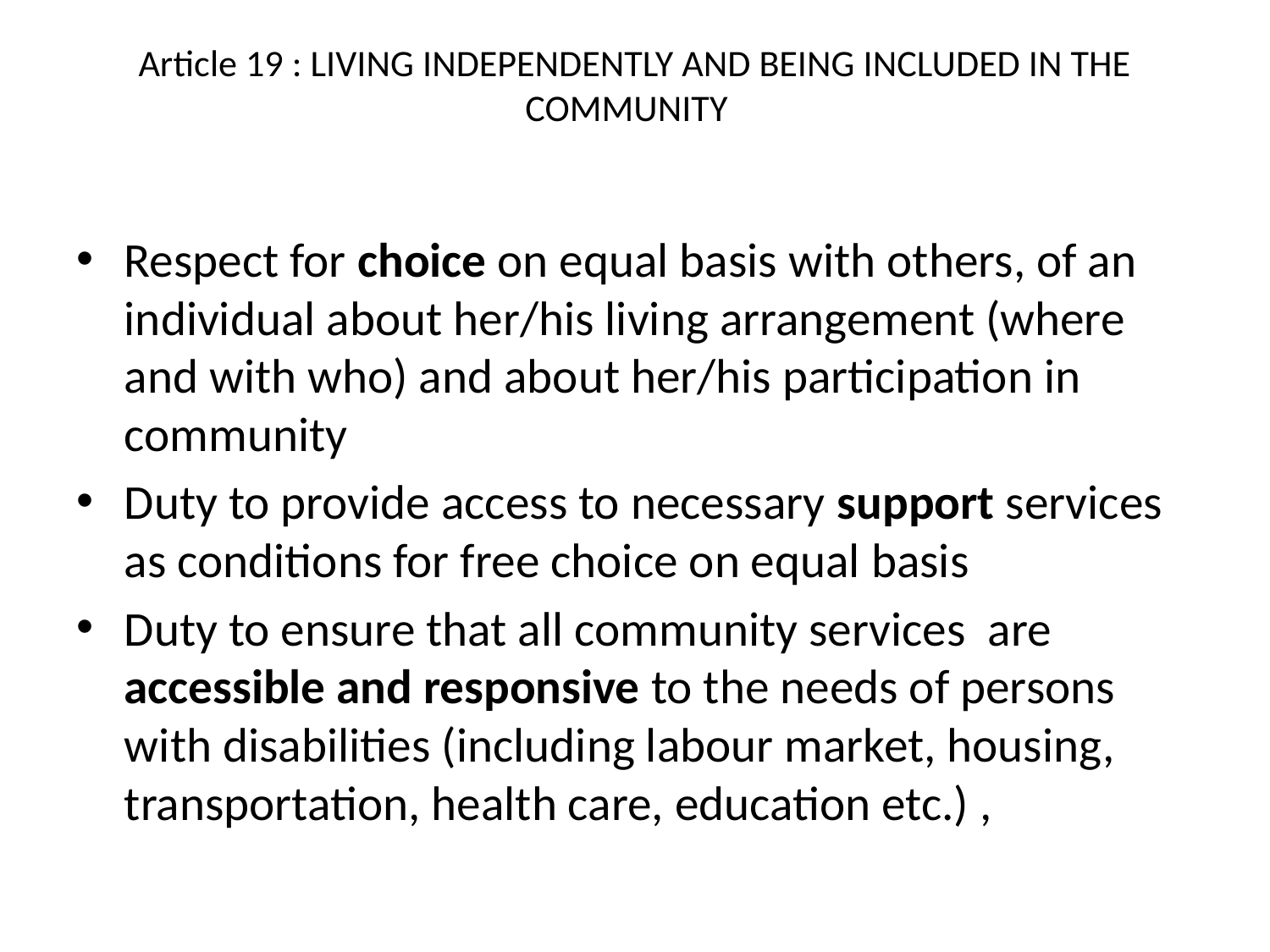

# Article 19 : LIVING INDEPENDENTLY AND BEING INCLUDED IN THE COMMUNITY
Respect for choice on equal basis with others, of an individual about her/his living arrangement (where and with who) and about her/his participation in community
Duty to provide access to necessary support services as conditions for free choice on equal basis
Duty to ensure that all community services  are accessible and responsive to the needs of persons with disabilities (including labour market, housing, transportation, health care, education etc.) ,